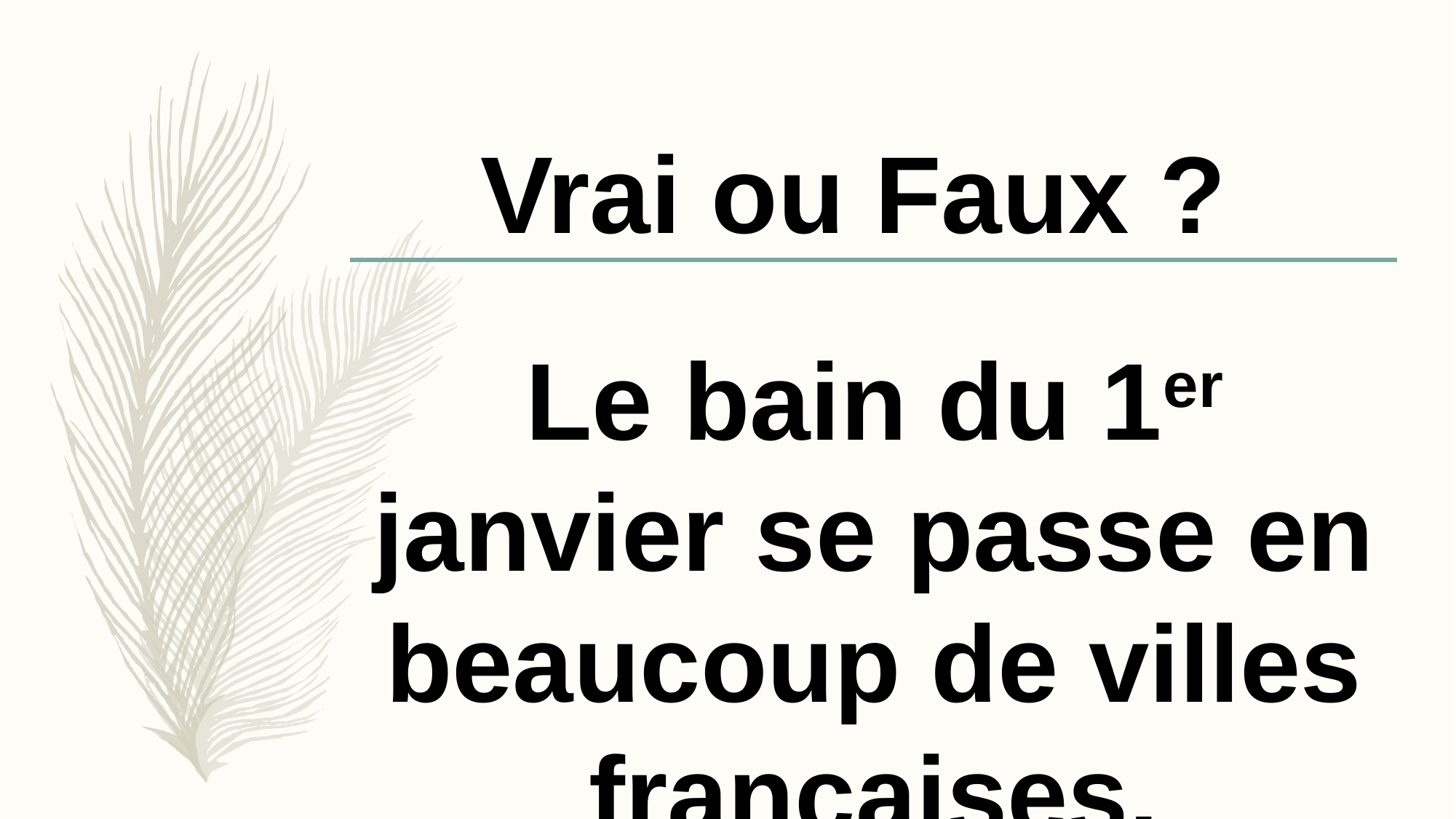

Vrai ou Faux ?
Le bain du 1er janvier se passe en beaucoup de villes françaises.